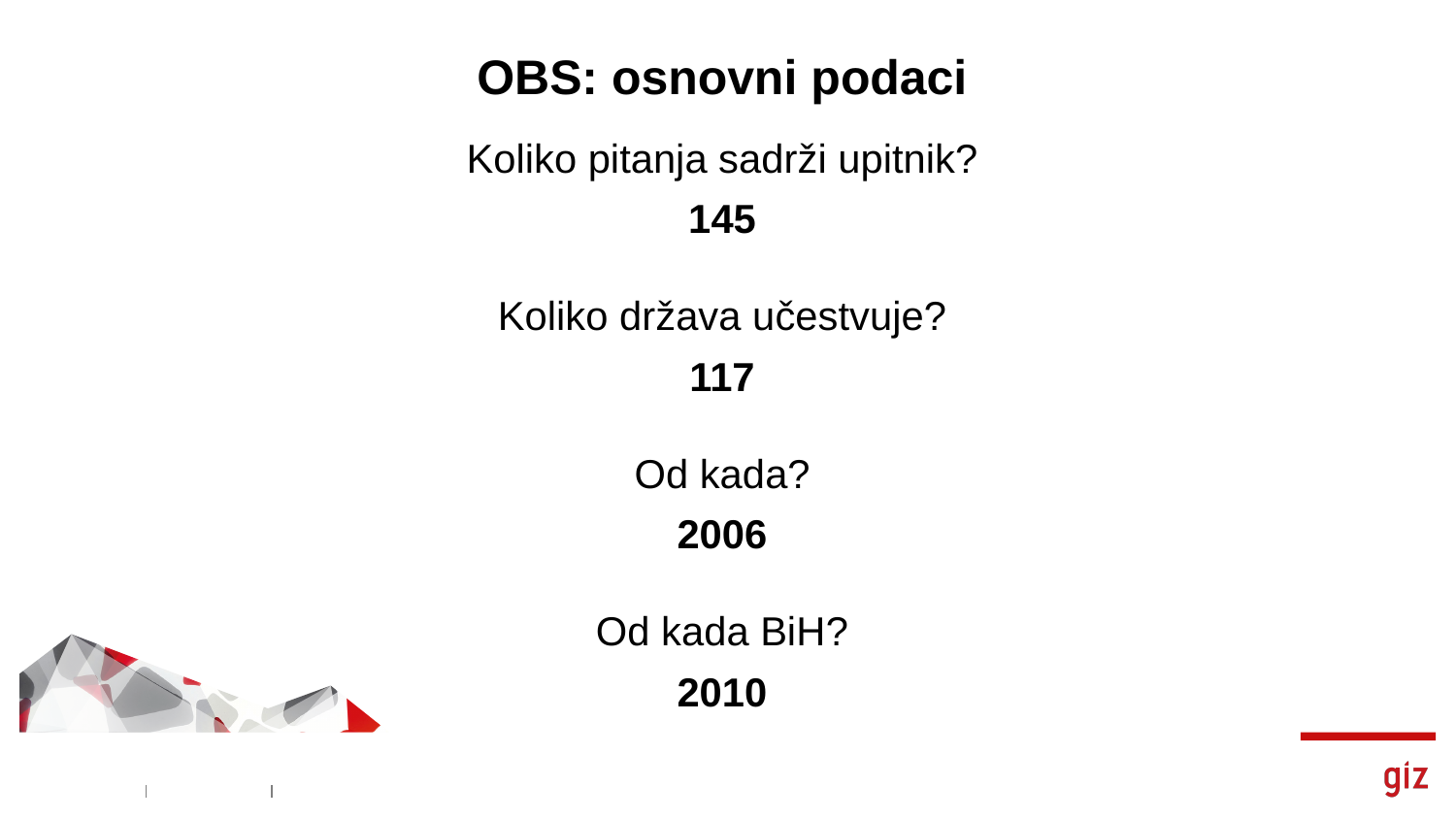

# OBS: osnovni podaci
Koliko pitanja sadrži upitnik?
145

Koliko država učestvuje?
117

Od kada?
2006

Od kada BiH?
2010